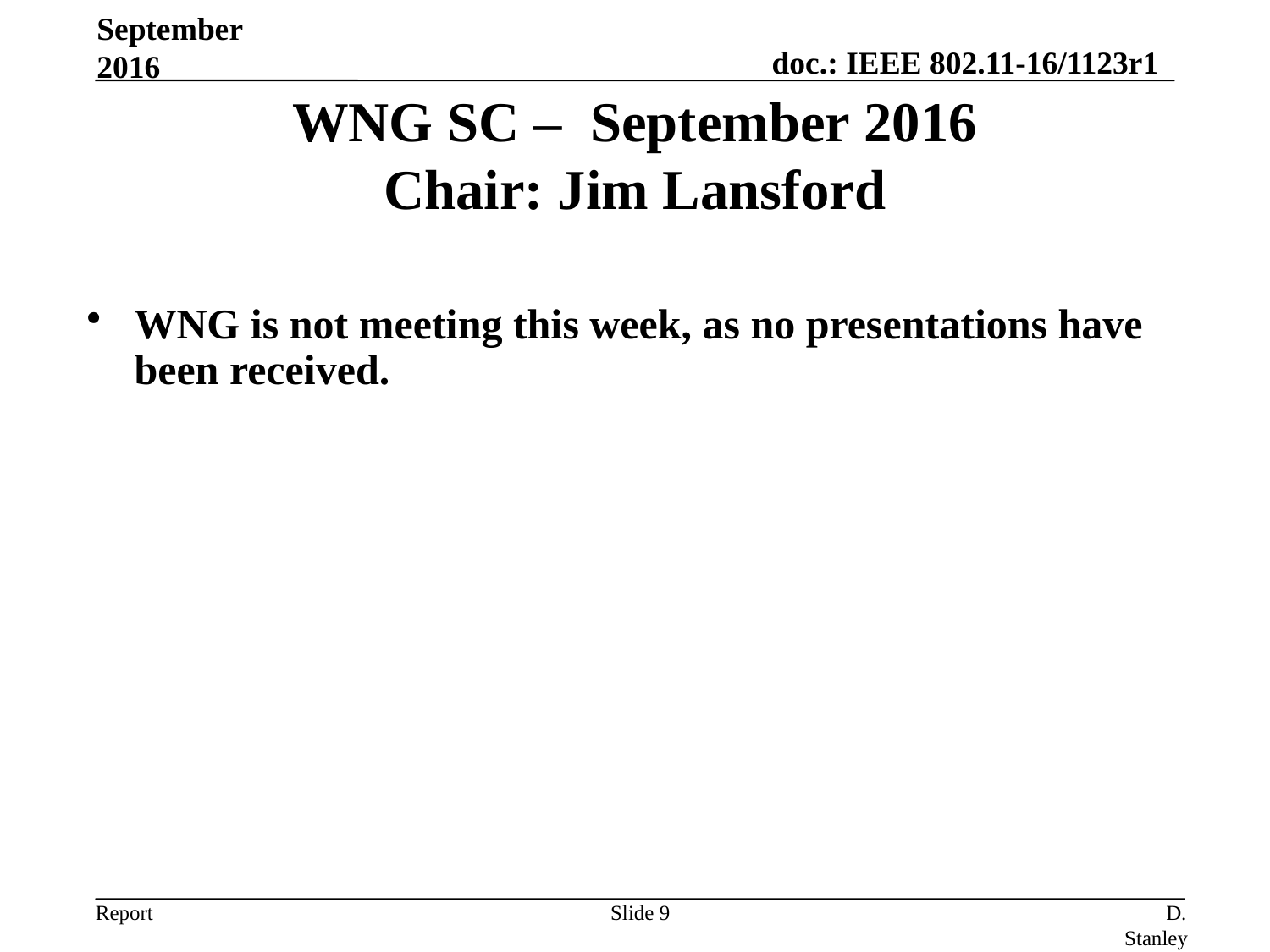

September 2016

WNG SC –  September 2016
Chair: Jim Lansford
WNG is not meeting this week, as no presentations have been received.

Slide 9
D. Stanley, HP Enterprise